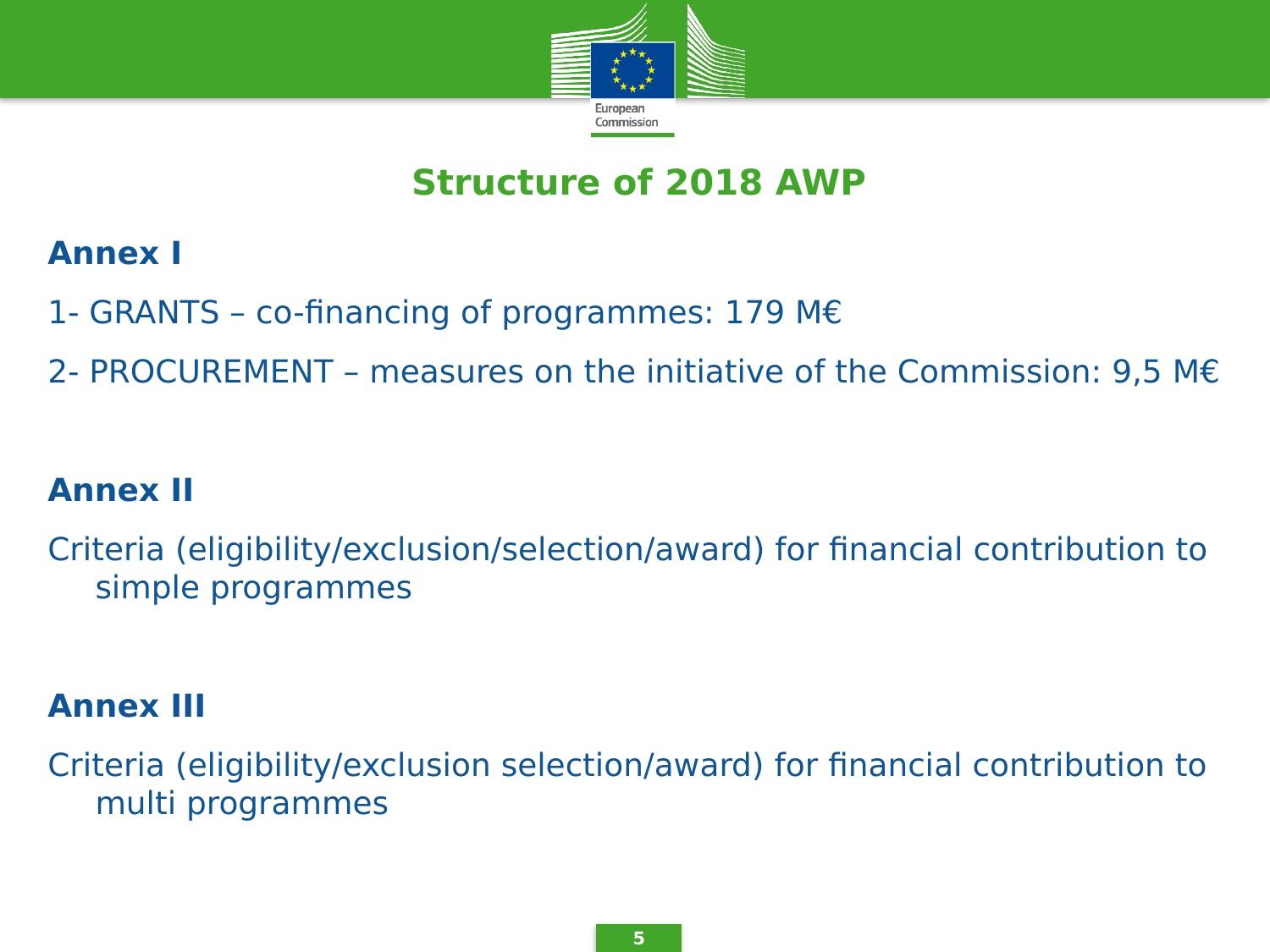

# Structure of 2018 AWP
Annex I
1- GRANTS – co-financing of programmes: 179 M€
2- PROCUREMENT – measures on the initiative of the Commission: 9,5 M€

Annex II
Criteria (eligibility/exclusion/selection/award) for financial contribution to simple programmes

Annex III
Criteria (eligibility/exclusion selection/award) for financial contribution to multi programmes

5